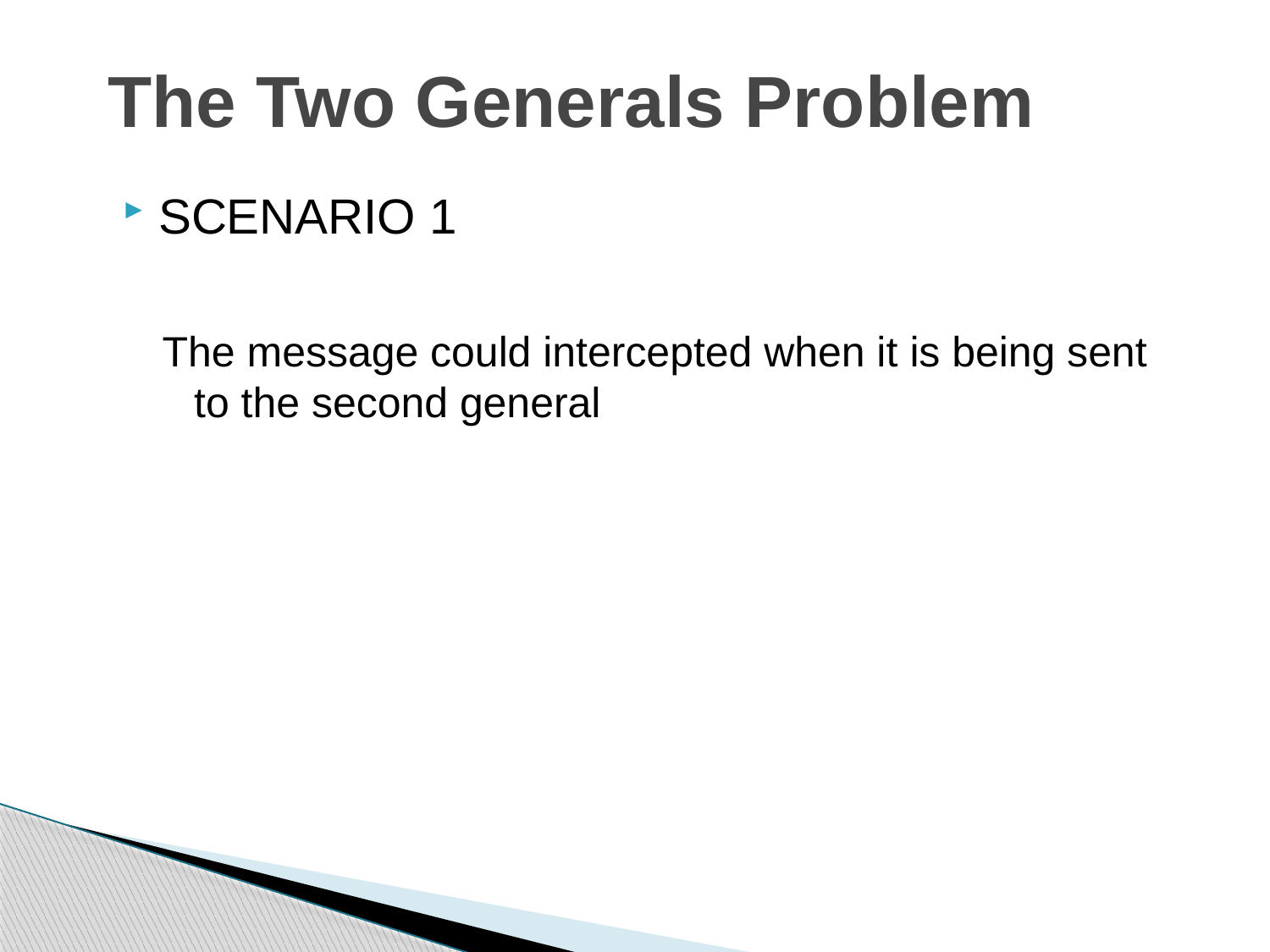

# The Two Generals Problem
SCENARIO 1

The message could intercepted when it is being sent to the second general